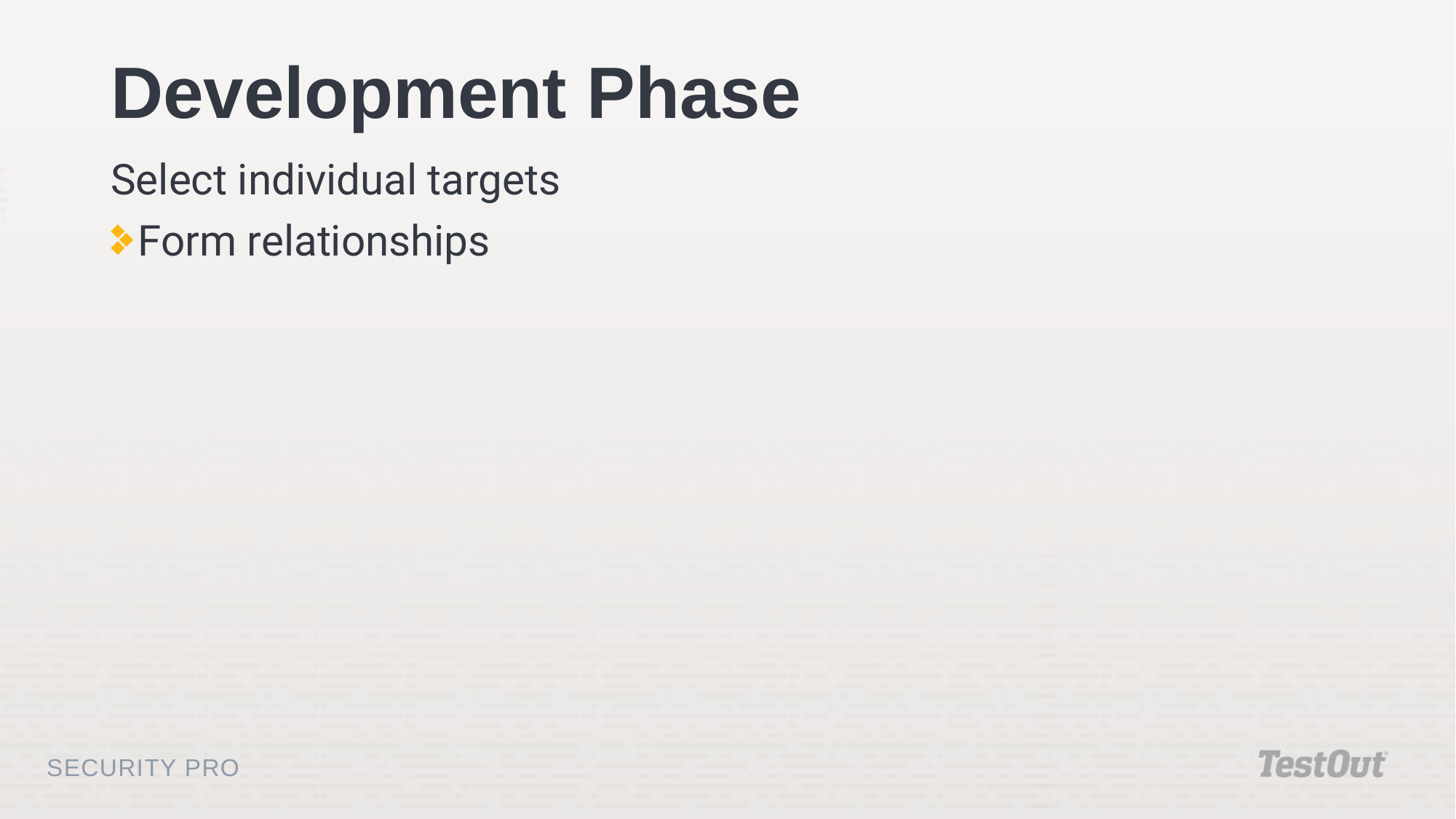

# Development Phase
Select individual targets
Form relationships
Security Pro